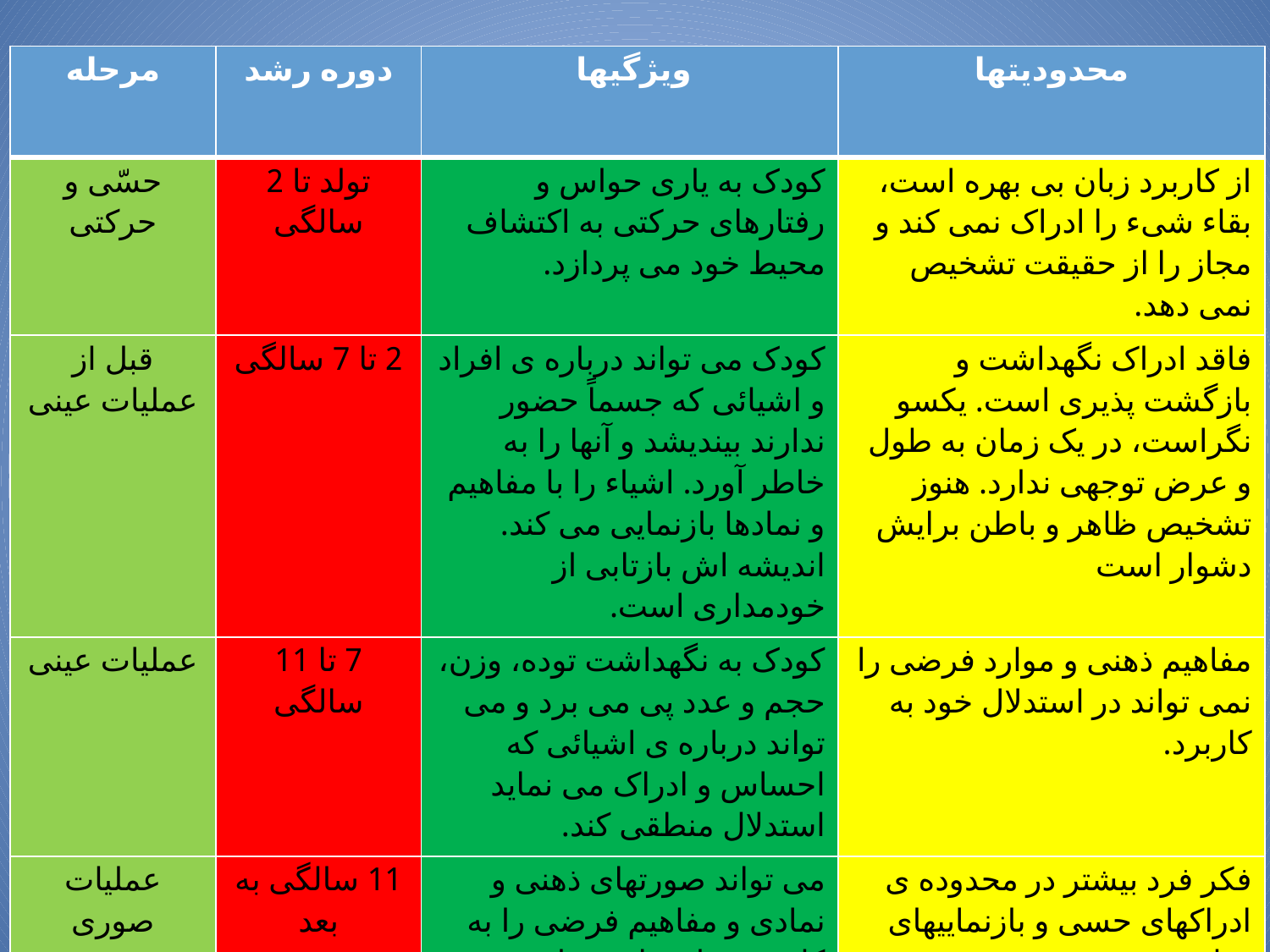

| مرحله | دوره رشد | ویژگیها | محدودیتها |
| --- | --- | --- | --- |
| حسّی و حرکتی | تولد تا 2 سالگی | کودک به یاری حواس و رفتارهای حرکتی به اکتشاف محیط خود می پردازد. | از کاربرد زبان بی بهره است، بقاء شیء را ادراک نمی کند و مجاز را از حقیقت تشخیص نمی دهد. |
| قبل از عملیات عینی | 2 تا 7 سالگی | کودک می تواند درباره ی افراد و اشیائی که جسماً حضور ندارند بیندیشد و آنها را به خاطر آورد. اشیاء را با مفاهیم و نمادها بازنمایی می کند. اندیشه اش بازتابی از خودمداری است. | فاقد ادراک نگهداشت و بازگشت پذیری است. یکسو نگراست، در یک زمان به طول و عرض توجهی ندارد. هنوز تشخیص ظاهر و باطن برایش دشوار است |
| عملیات عینی | 7 تا 11 سالگی | کودک به نگهداشت توده، وزن، حجم و عدد پی می برد و می تواند درباره ی اشیائی که احساس و ادراک می نماید استدلال منطقی کند. | مفاهیم ذهنی و موارد فرضی را نمی تواند در استدلال خود به کاربرد. |
| عملیات صوری | 11 سالگی به بعد | می تواند صورتهای ذهنی و نمادی و مفاهیم فرضی را به کار برد و از قبل به طرح و تنظیم نقشه ها و راهبردها اقدام کند. | فکر فرد بیشتر در محدوده ی ادراکهای حسی و بازنماییهای روانی دور می زند. |
20